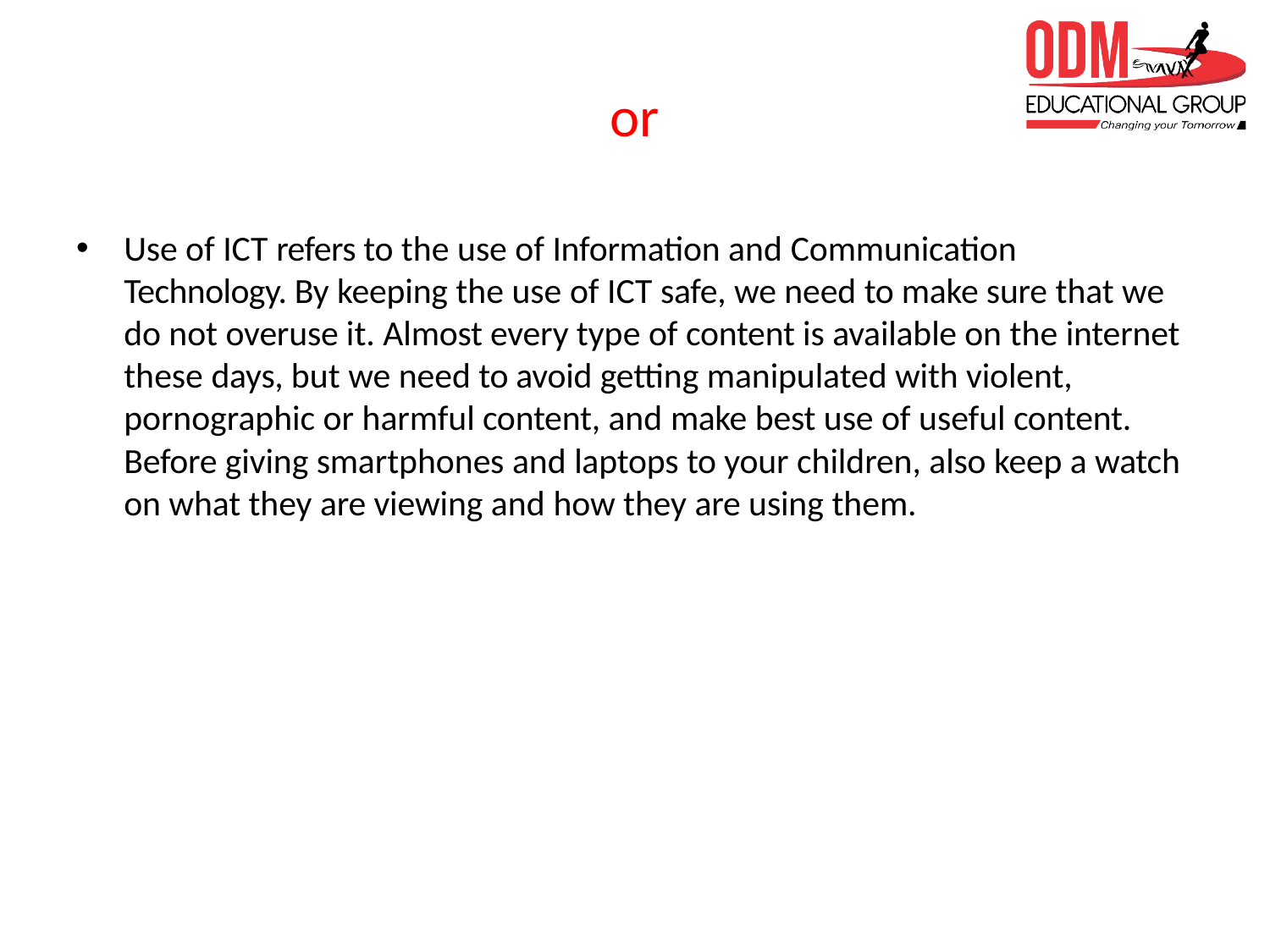

# or
Use of ICT refers to the use of Information and Communication  Technology. By keeping the use of ICT safe, we need to make sure that we  do not overuse it. Almost every type of content is available on the internet  these days, but we need to avoid getting manipulated with violent,  pornographic or harmful content, and make best use of useful content.  Before giving smartphones and laptops to your children, also keep a watch  on what they are viewing and how they are using them.